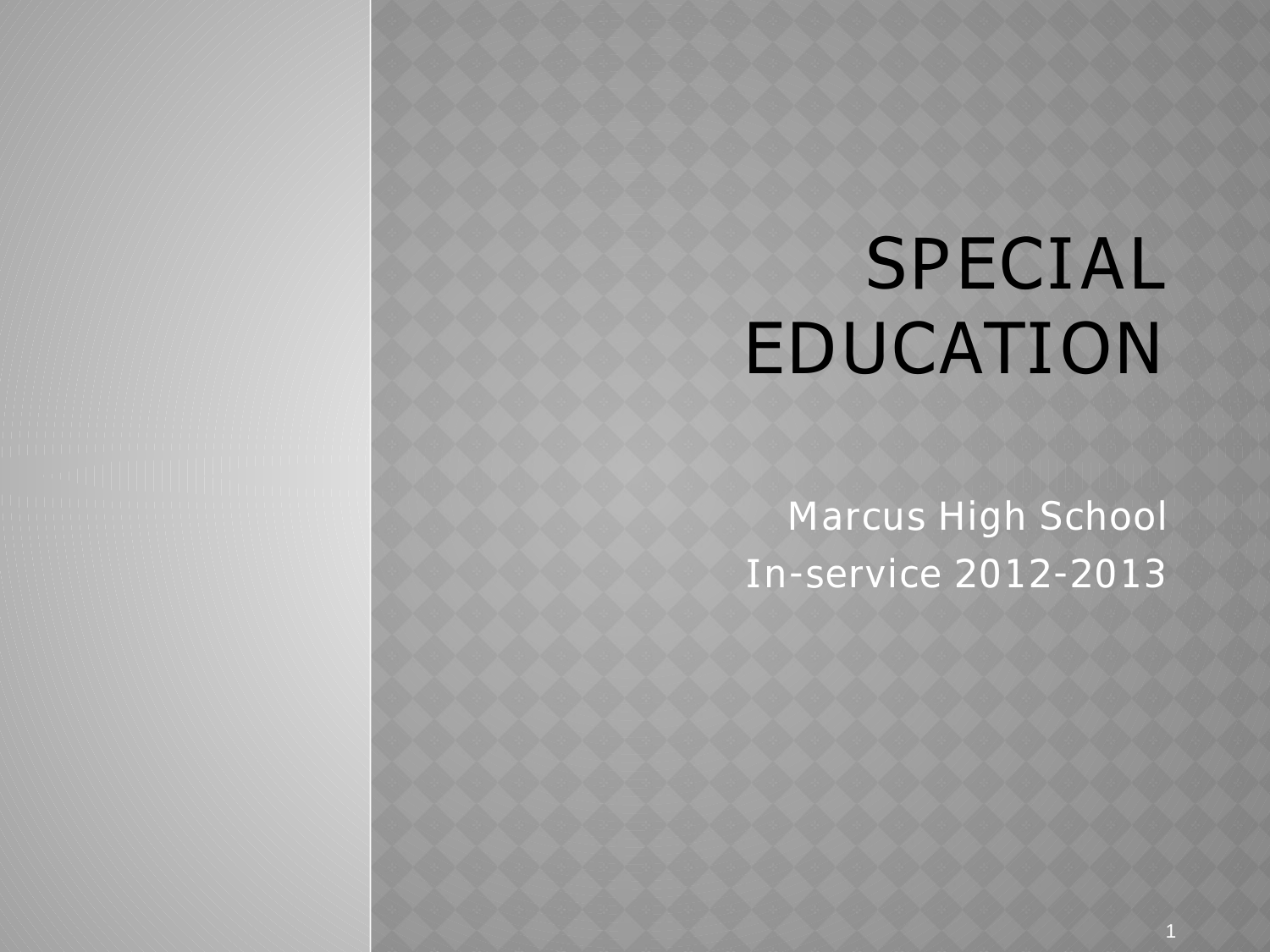

# Special Education
Marcus High School
In-service 2012-2013
1